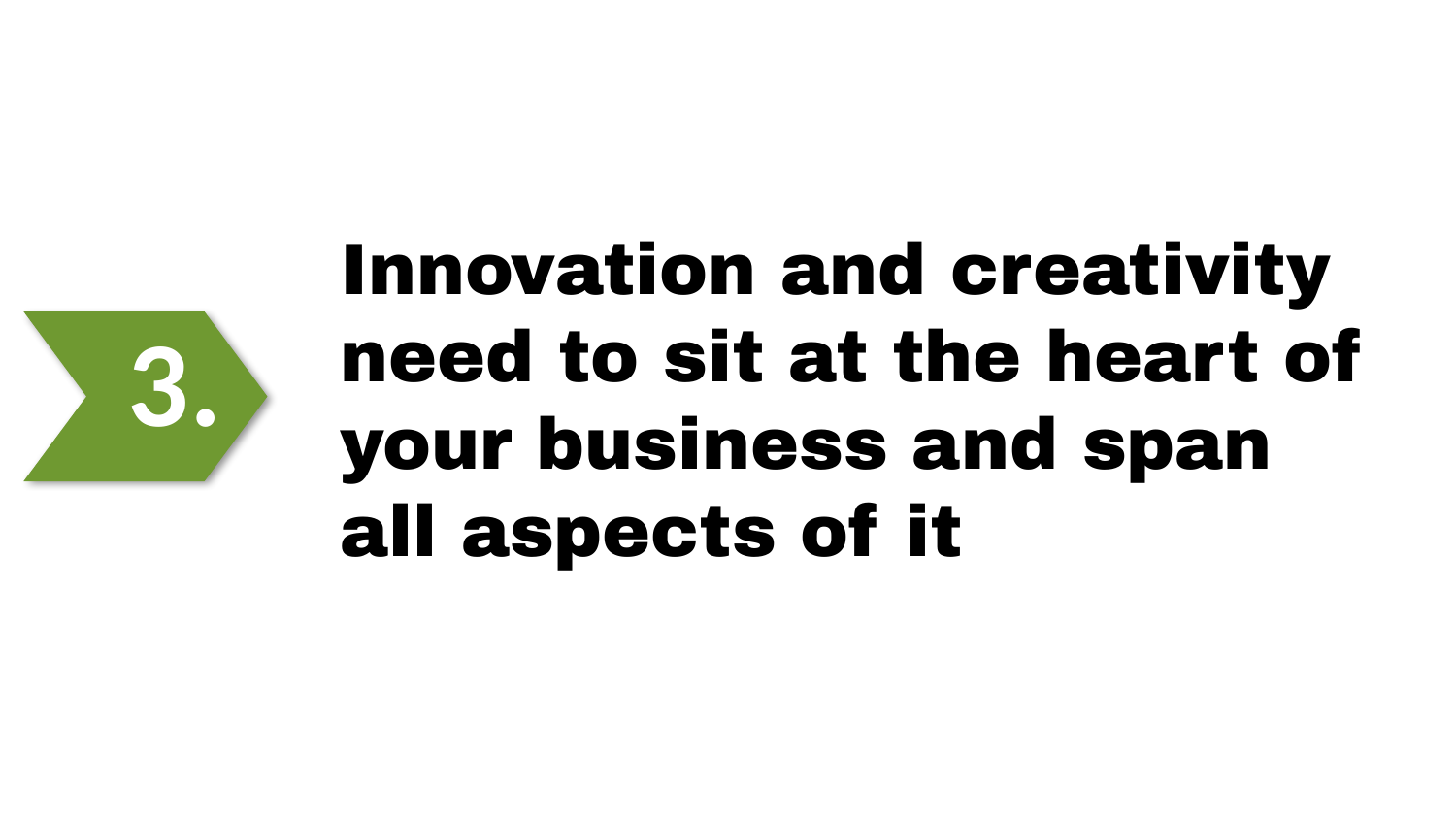

Innovation and creativity need to sit at the heart of your business and span all aspects of it
3.